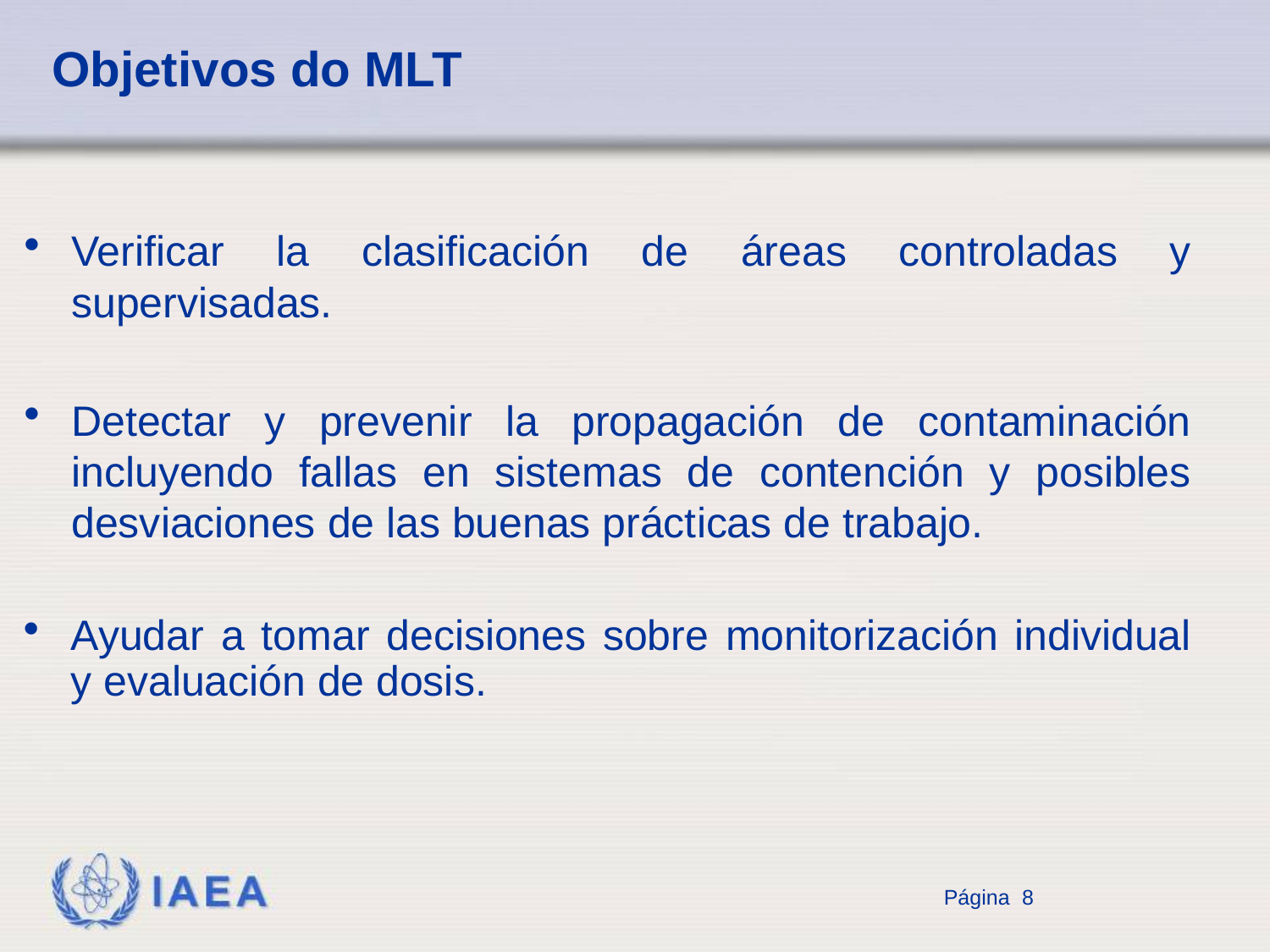

# Objetivos do MLT

Verificar la clasificación de áreas controladas y supervisadas.

Detectar y prevenir la propagación de contaminación incluyendo fallas en sistemas de contención y posibles desviaciones de las buenas prácticas de trabajo.

Ayudar a tomar decisiones sobre monitorización individual y evaluación de dosis.